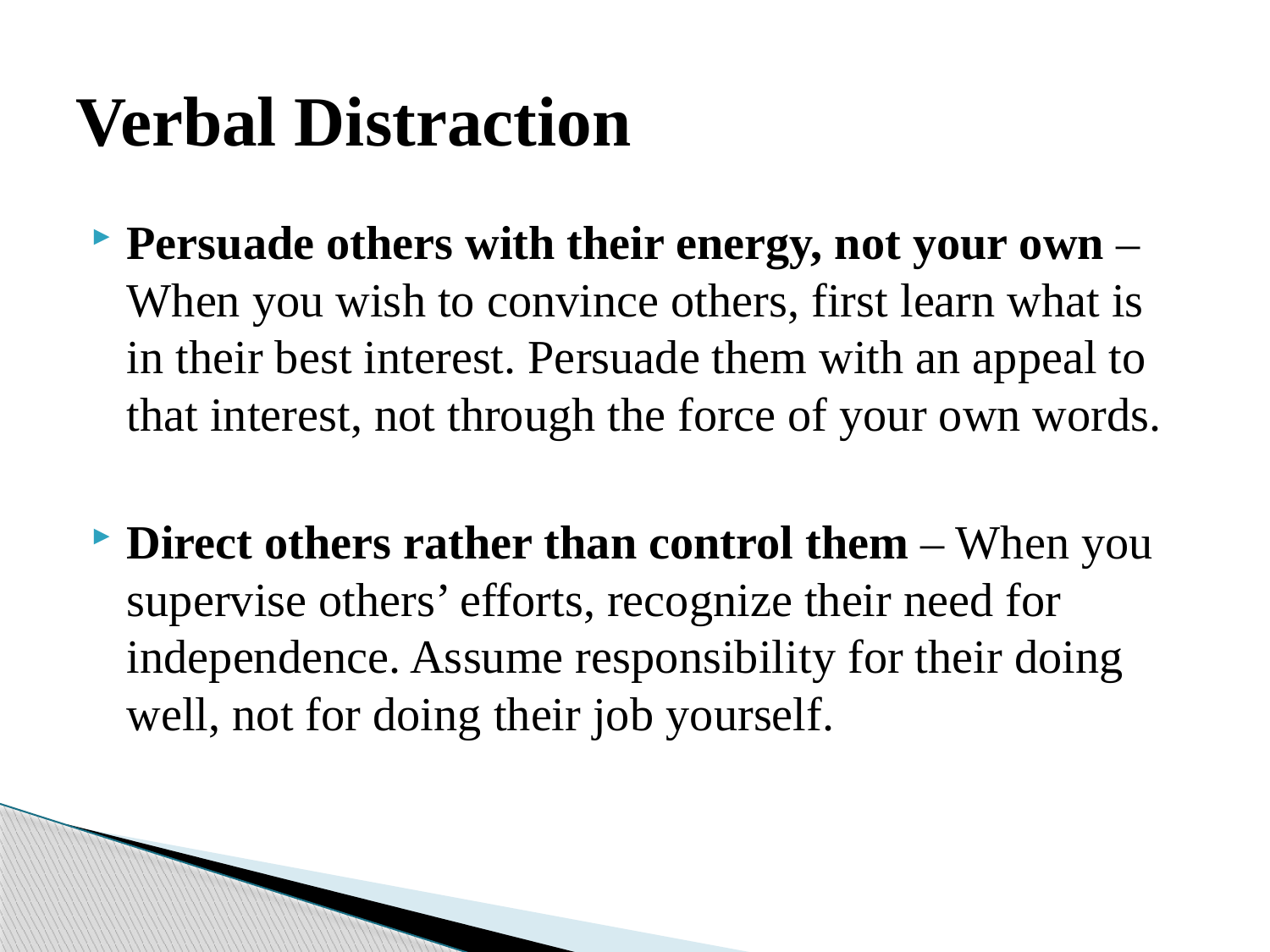

# Verbal Distraction
Persuade others with their energy, not your own – When you wish to convince others, first learn what is in their best interest. Persuade them with an appeal to that interest, not through the force of your own words.

Direct others rather than control them – When you supervise others’ efforts, recognize their need for independence. Assume responsibility for their doing well, not for doing their job yourself.